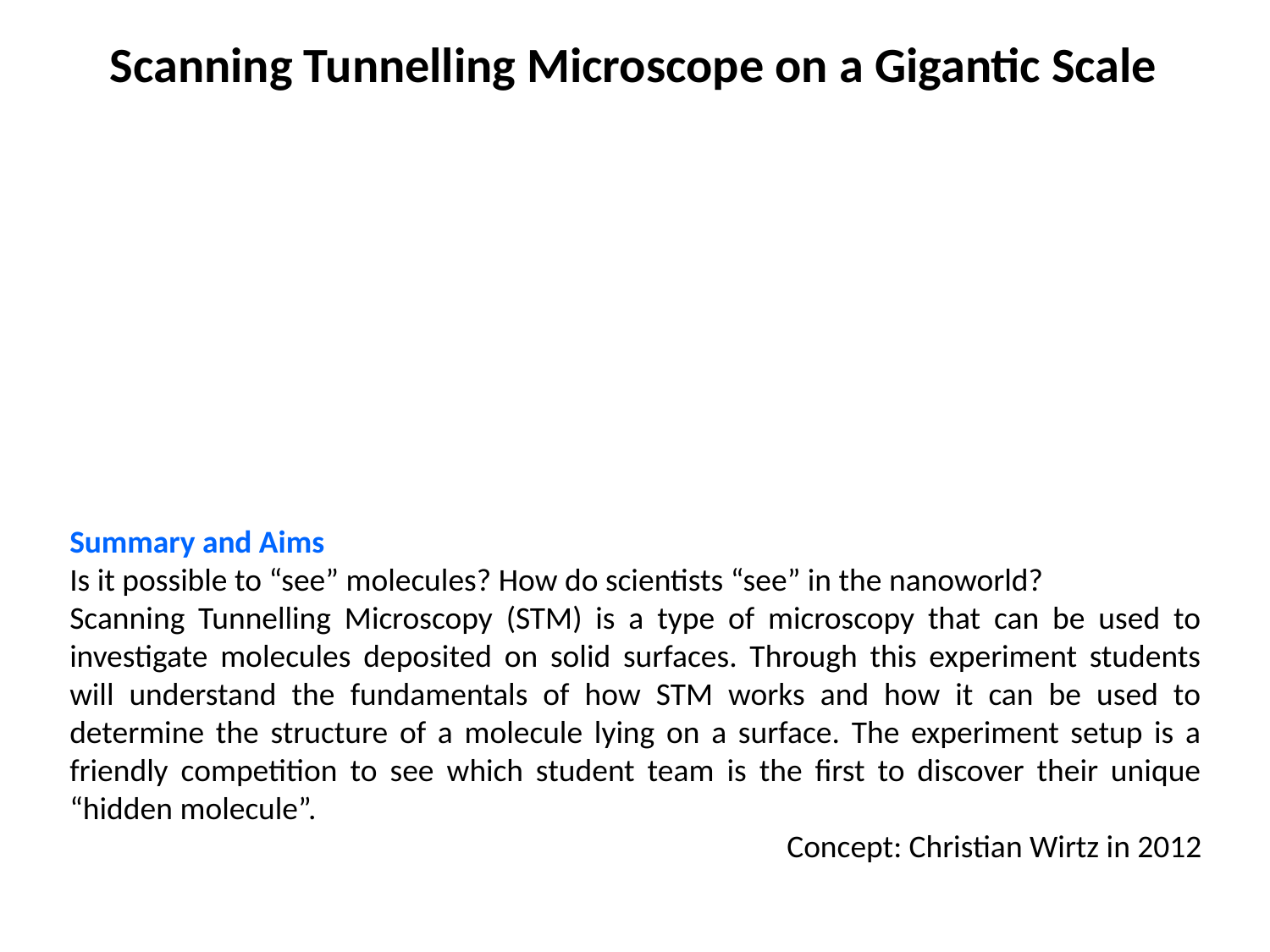

Scanning Tunnelling Microscope on a Gigantic Scale
Summary and Aims
Is it possible to “see” molecules? How do scientists “see” in the nanoworld?
Scanning Tunnelling Microscopy (STM) is a type of microscopy that can be used to investigate molecules deposited on solid surfaces. Through this experiment students will understand the fundamentals of how STM works and how it can be used to determine the structure of a molecule lying on a surface. The experiment setup is a friendly competition to see which student team is the first to discover their unique “hidden molecule”.
Concept: Christian Wirtz in 2012